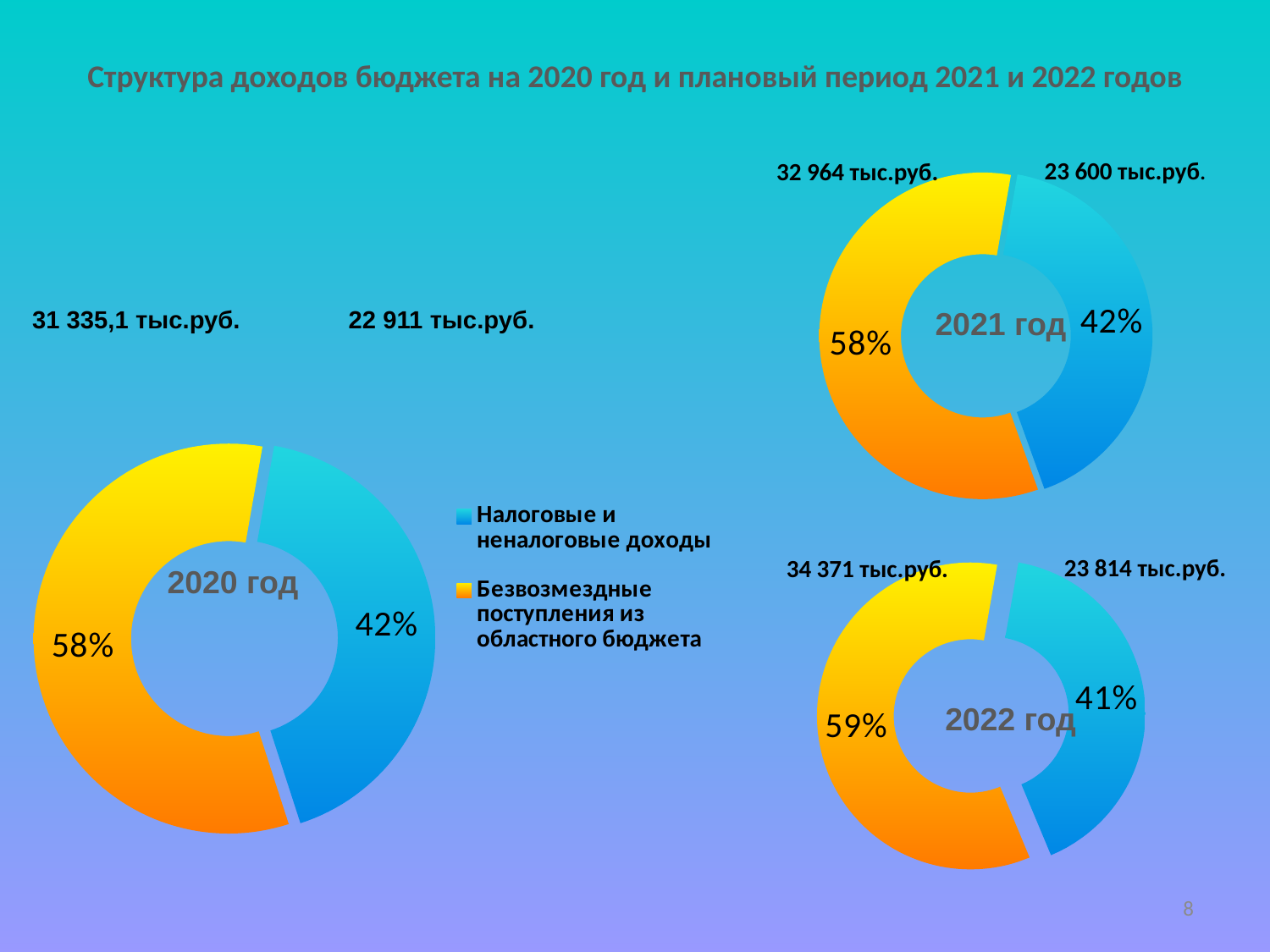

# Структура доходов бюджета на 2020 год и плановый период 2021 и 2022 годов

### Chart

| Category | 2021 год |
|---|---|
| Налоговые и неналоговые доходы | 23600.0 |
| Безвозмездные поступления из областного бюджета | 32964.0 |
23 600 тыс.руб.
32 964 тыс.руб.

### Chart

| Category | 2020 год |
|---|---|
| Налоговые и неналоговые доходы | 22911.0 |
| Безвозмездные поступления из областного бюджета | 31335.1 |
22 911 тыс.руб.
31 335,1 тыс.руб.
2021 год

### Chart

| Category | 2022 год |
|---|---|
| Налоговые и неналоговые доходы | 23814.0 |
| Безвозмездные поступления из областного бюджета | 34371.0 |
23 814 тыс.руб.
34 371 тыс.руб.
2020 год
2022 год
8